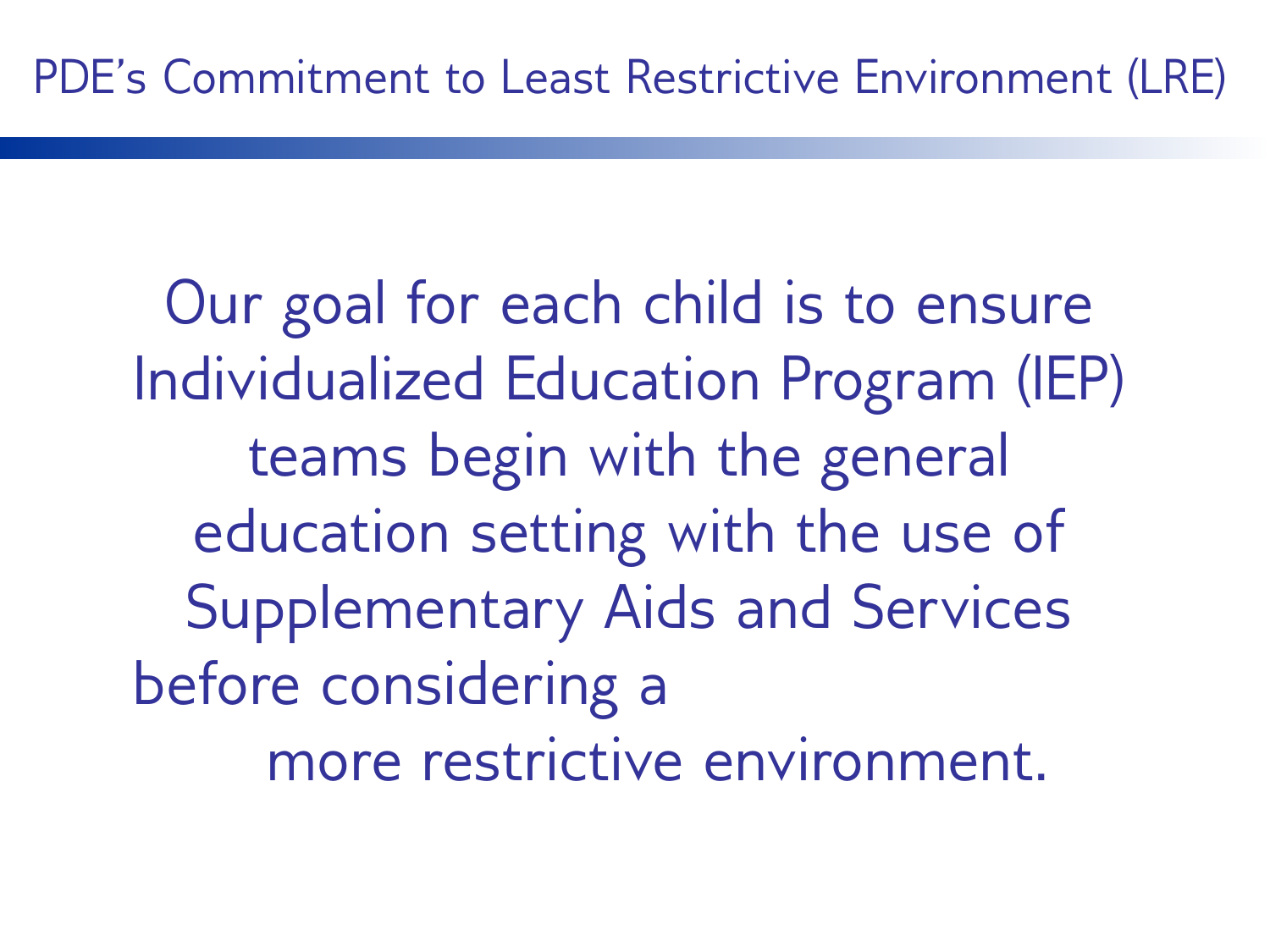

# PDE’s Commitment to Least Restrictive Environment (LRE)
Our goal for each child is to ensure Individualized Education Program (IEP) teams begin with the general education setting with the use of Supplementary Aids and Services before considering a                            more restrictive environment.